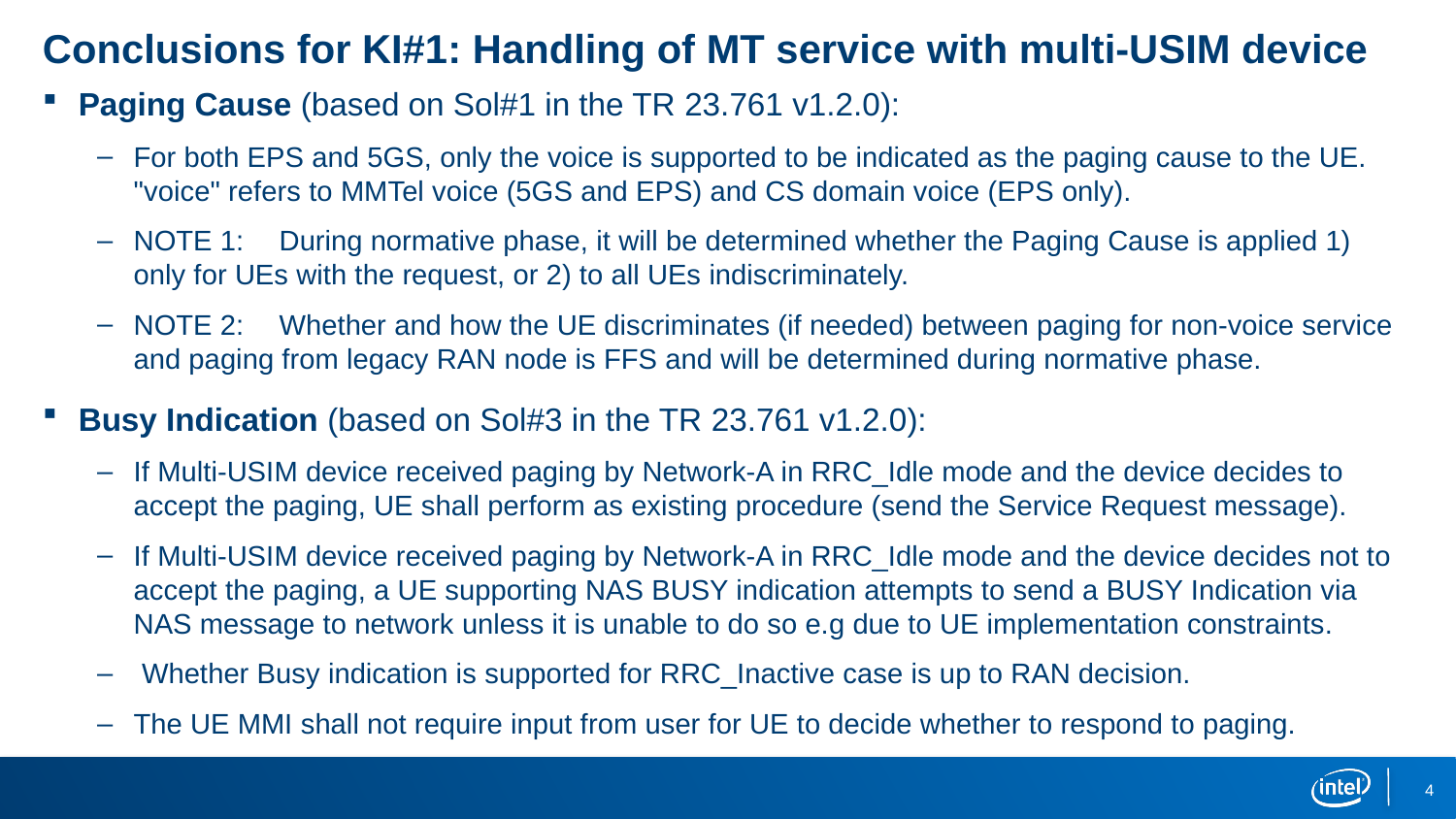

# Conclusions for KI#1: Handling of MT service with multi-USIM device
Paging Cause (based on Sol#1 in the TR 23.761 v1.2.0):
For both EPS and 5GS, only the voice is supported to be indicated as the paging cause to the UE. "voice" refers to MMTel voice (5GS and EPS) and CS domain voice (EPS only).
NOTE 1:	During normative phase, it will be determined whether the Paging Cause is applied 1) only for UEs with the request, or 2) to all UEs indiscriminately.
NOTE 2:	Whether and how the UE discriminates (if needed) between paging for non-voice service and paging from legacy RAN node is FFS and will be determined during normative phase.
Busy Indication (based on Sol#3 in the TR 23.761 v1.2.0):
If Multi-USIM device received paging by Network-A in RRC_Idle mode and the device decides to accept the paging, UE shall perform as existing procedure (send the Service Request message).
If Multi-USIM device received paging by Network-A in RRC_Idle mode and the device decides not to accept the paging, a UE supporting NAS BUSY indication attempts to send a BUSY Indication via NAS message to network unless it is unable to do so e.g due to UE implementation constraints.
 Whether Busy indication is supported for RRC_Inactive case is up to RAN decision.
The UE MMI shall not require input from user for UE to decide whether to respond to paging.

4